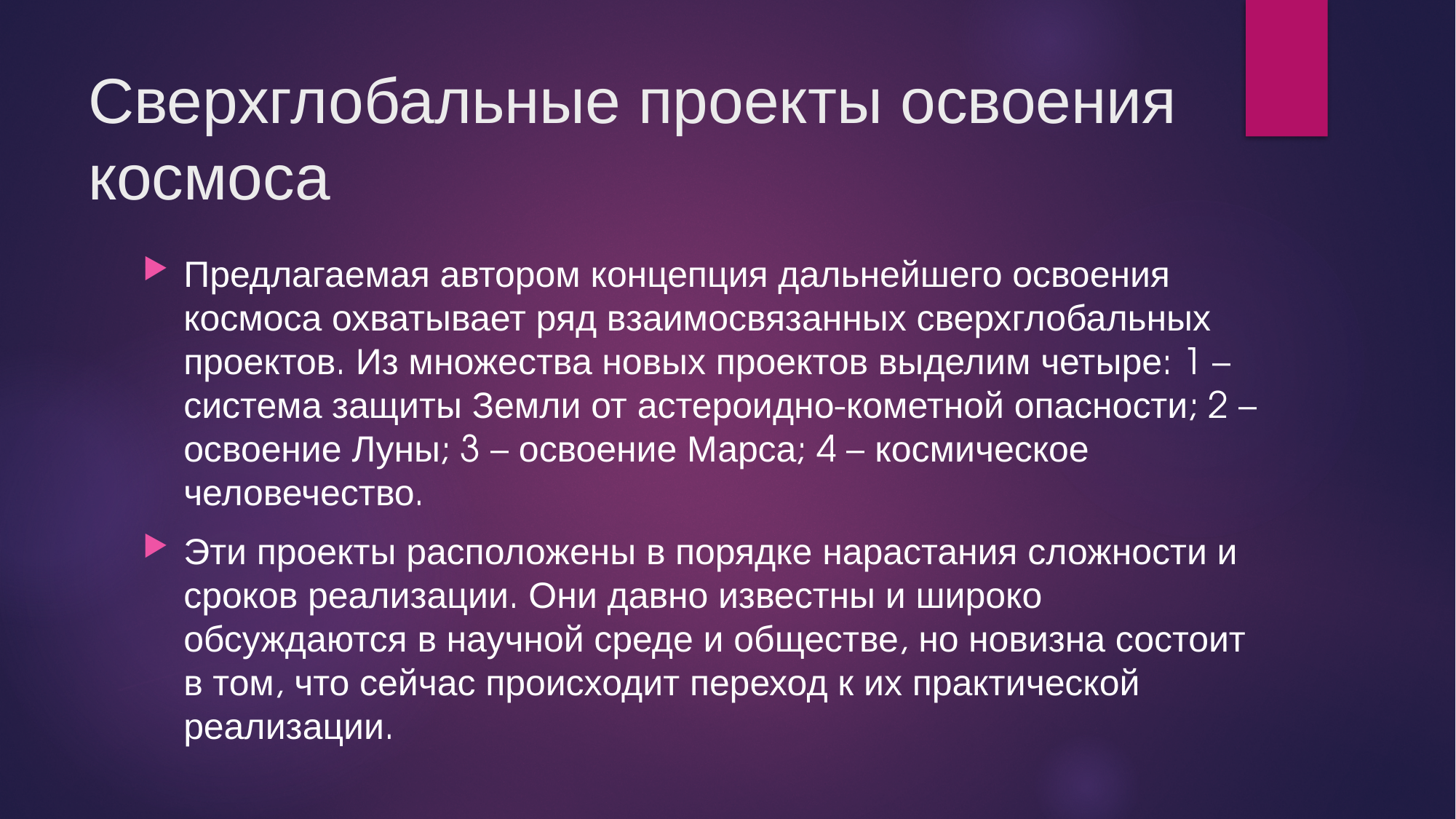

# Сверхглобальные проекты освоения космоса
Предлагаемая автором концепция дальнейшего освоения космоса охватывает ряд взаимосвязанных сверхглобальных проектов. Из множества новых проектов выделим четыре: 1 – система защиты Земли от астероидно-кометной опасности; 2 – освоение Луны; 3 – освоение Марса; 4 – космическое человечество.
Эти проекты расположены в порядке нарастания сложности и сроков реализации. Они давно известны и широко обсуждаются в научной среде и обществе, но новизна состоит в том, что сейчас происходит переход к их практической реализации.